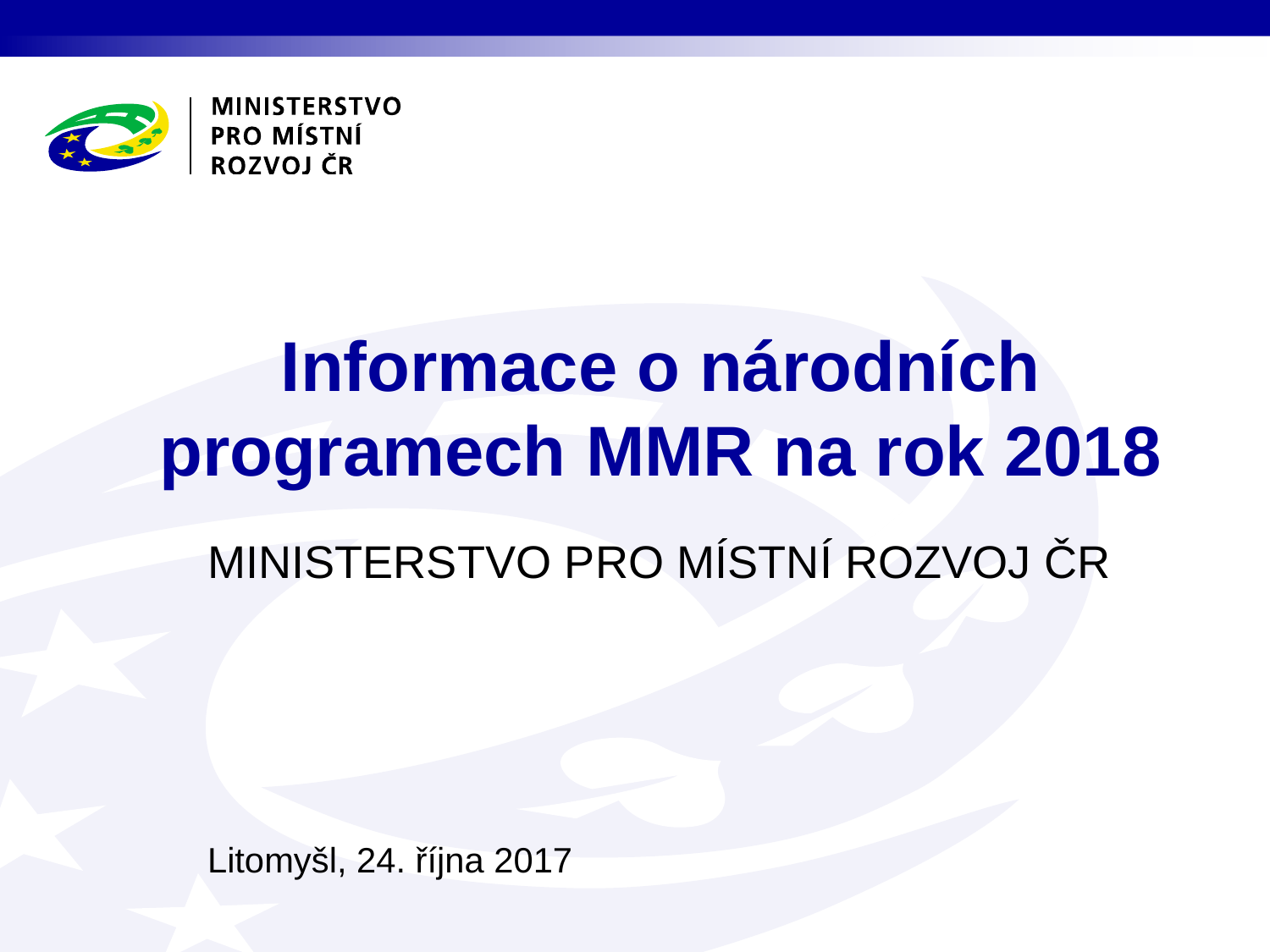

# Informace o národních programech MMR na rok 2018
Litomyšl, 24. října 2017